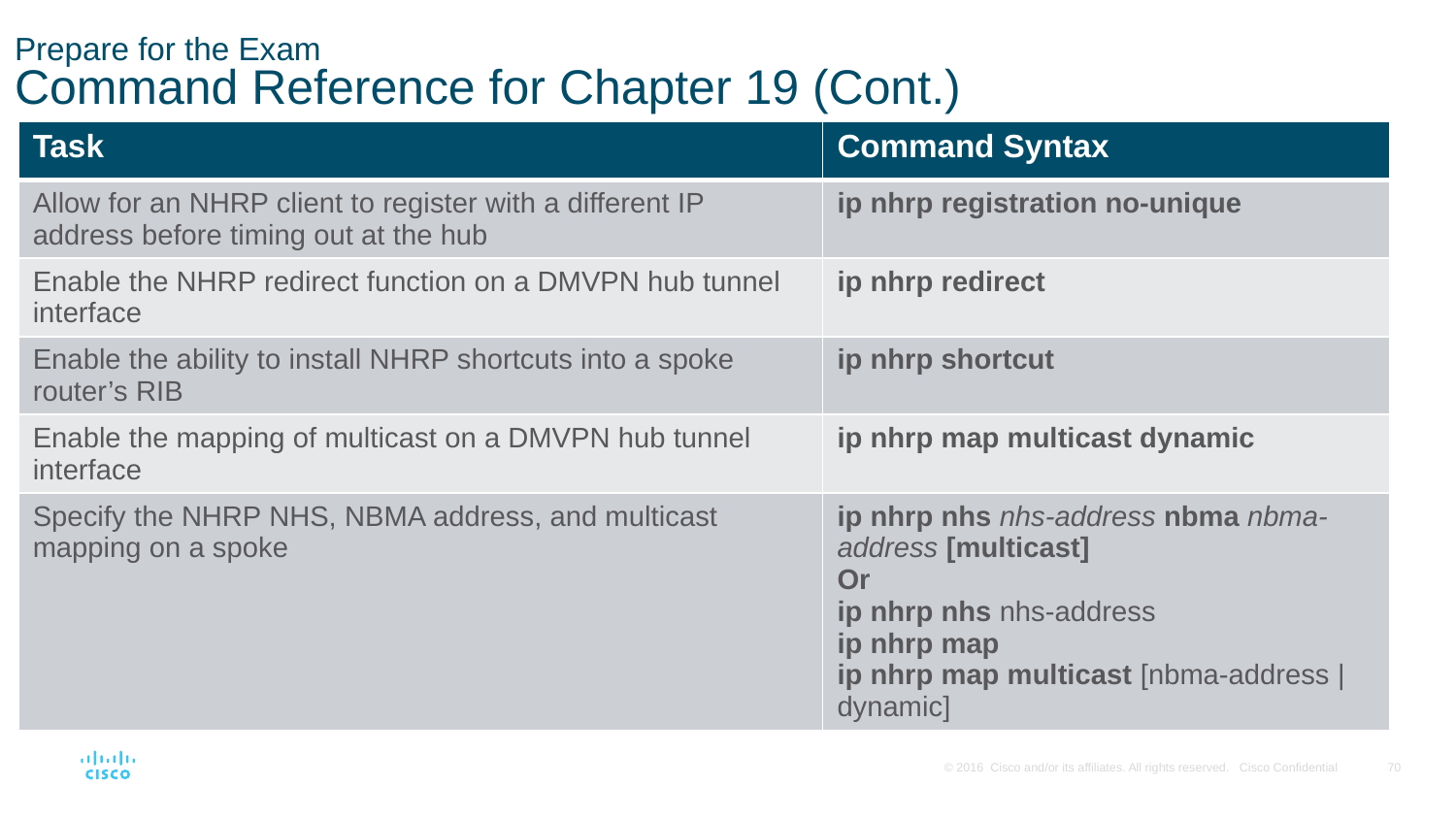

# Prepare for the Exam Command Reference for Chapter 19 (Cont.)
| Task | Command Syntax |
| --- | --- |
| Allow for an NHRP client to register with a different IP address before timing out at the hub | ip nhrp registration no-unique |
| Enable the NHRP redirect function on a DMVPN hub tunnel interface | ip nhrp redirect |
| Enable the ability to install NHRP shortcuts into a spoke router’s RIB | ip nhrp shortcut |
| Enable the mapping of multicast on a DMVPN hub tunnel interface | ip nhrp map multicast dynamic |
| Specify the NHRP NHS, NBMA address, and multicast mapping on a spoke | ip nhrp nhs nhs-address nbma nbma-address [multicast] Or ip nhrp nhs nhs-address ip nhrp map ip nhrp map multicast [nbma-address | dynamic] |